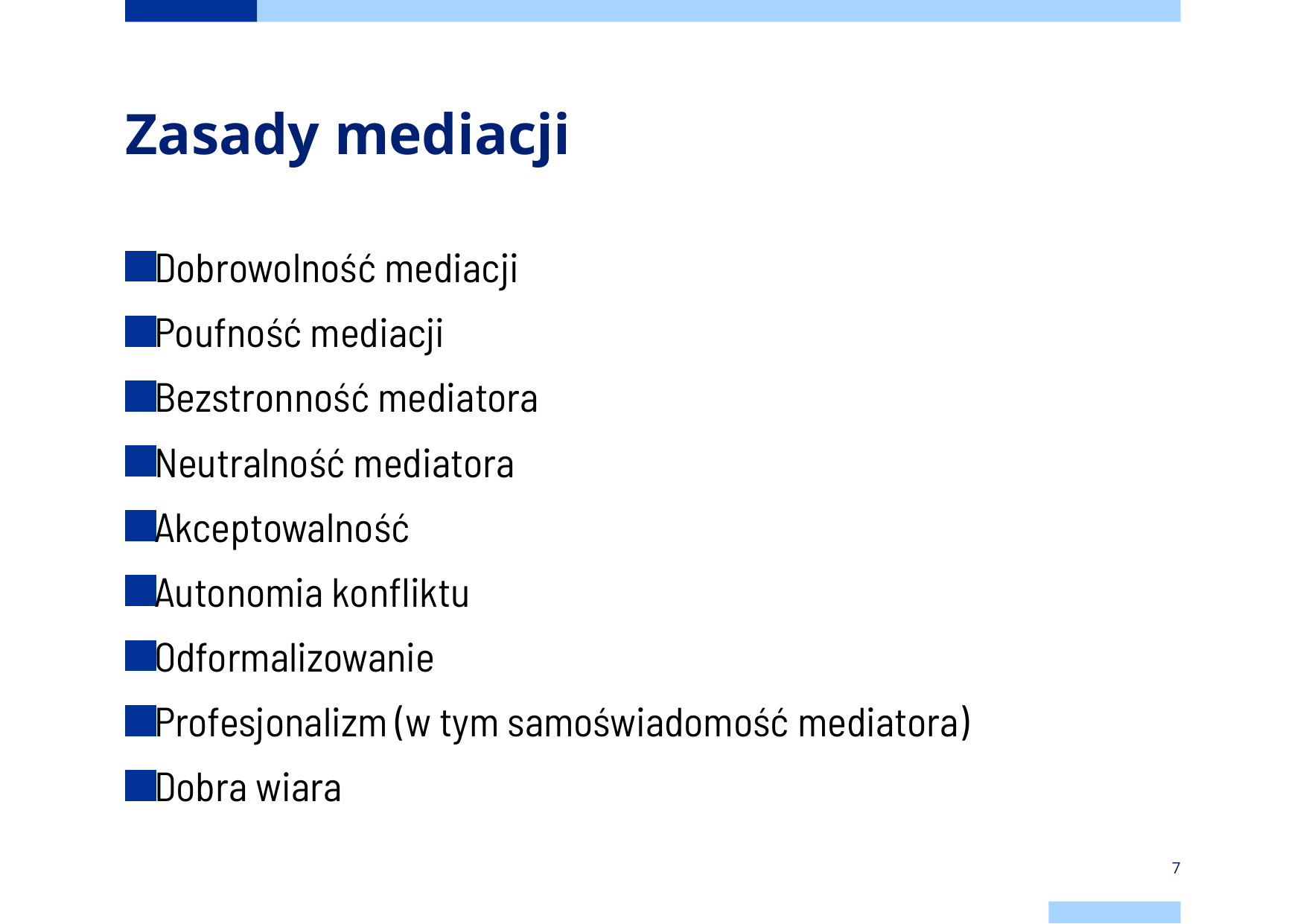

# Zasady mediacji
Dobrowolność mediacji
Poufność mediacji
Bezstronność mediatora
Neutralność mediatora
Akceptowalność
Autonomia konfliktu
Odformalizowanie
Profesjonalizm (w tym samoświadomość mediatora)
Dobra wiara

7